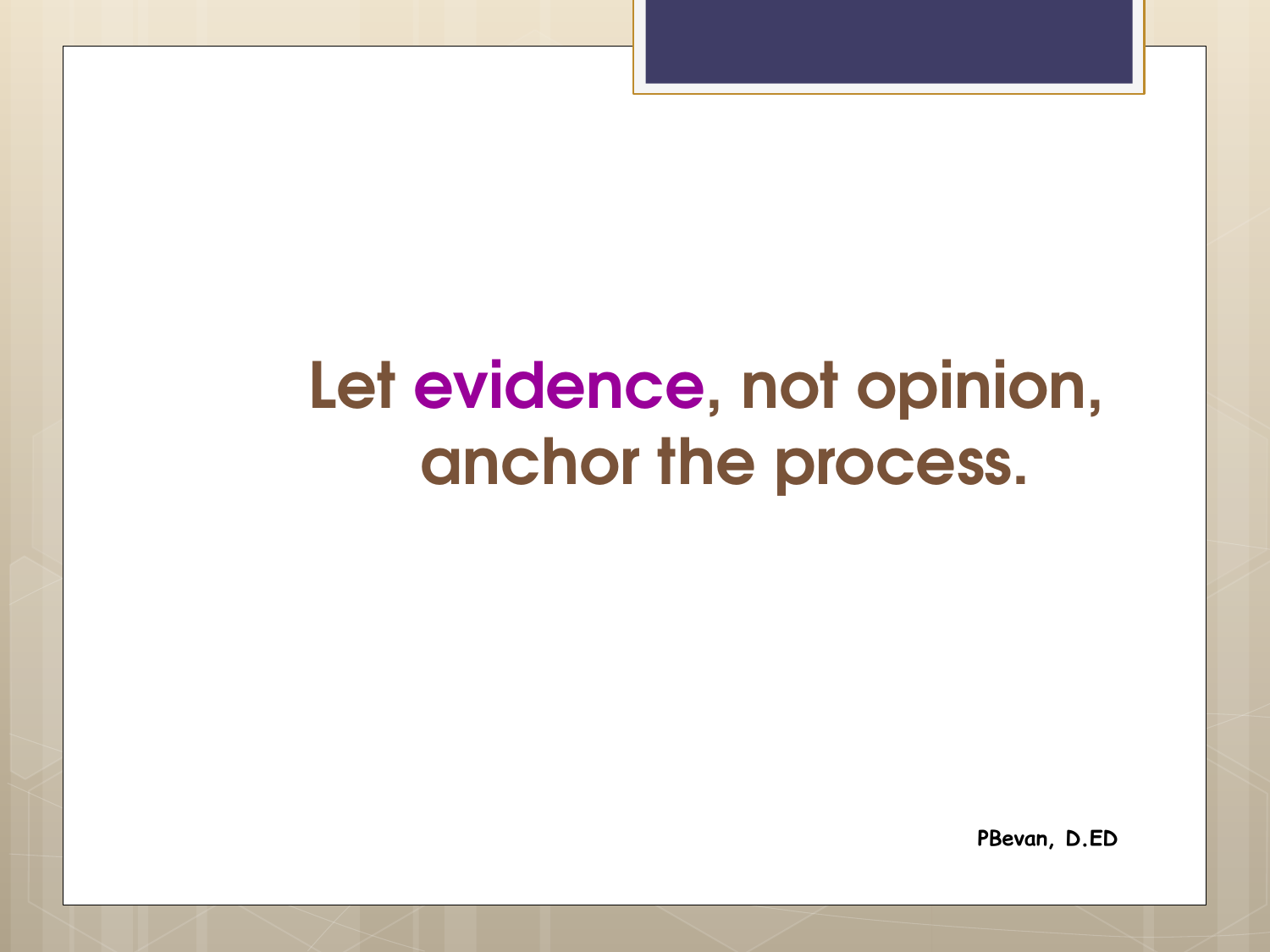

#

Let evidence, not opinion, anchor the process.
PBevan, D.ED